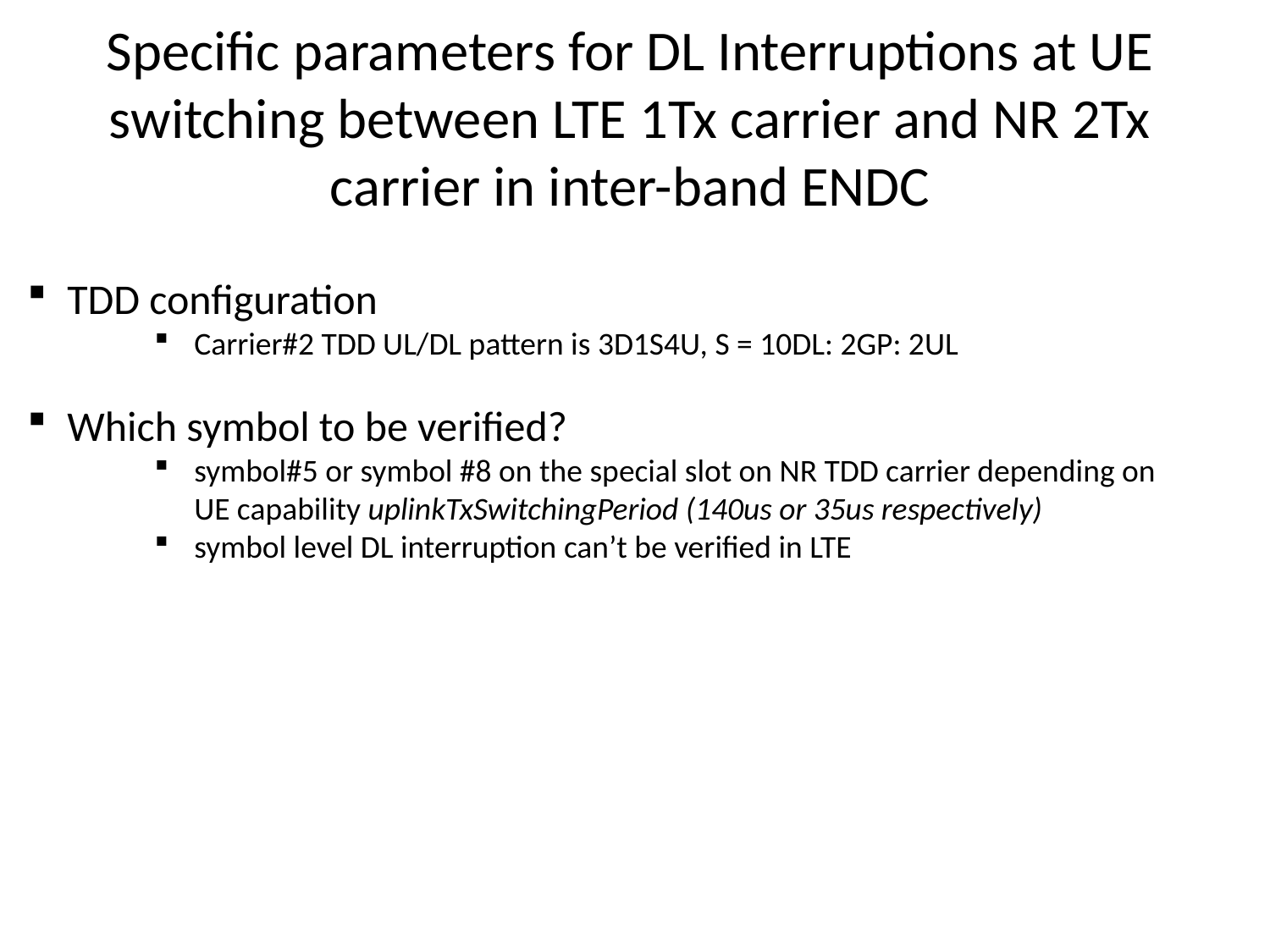

# Specific parameters for DL Interruptions at UE switching between LTE 1Tx carrier and NR 2Tx carrier in inter-band ENDC
TDD configuration
Carrier#2 TDD UL/DL pattern is 3D1S4U, S = 10DL: 2GP: 2UL

Which symbol to be verified?
symbol#5 or symbol #8 on the special slot on NR TDD carrier depending on UE capability uplinkTxSwitchingPeriod (140us or 35us respectively)
symbol level DL interruption can’t be verified in LTE